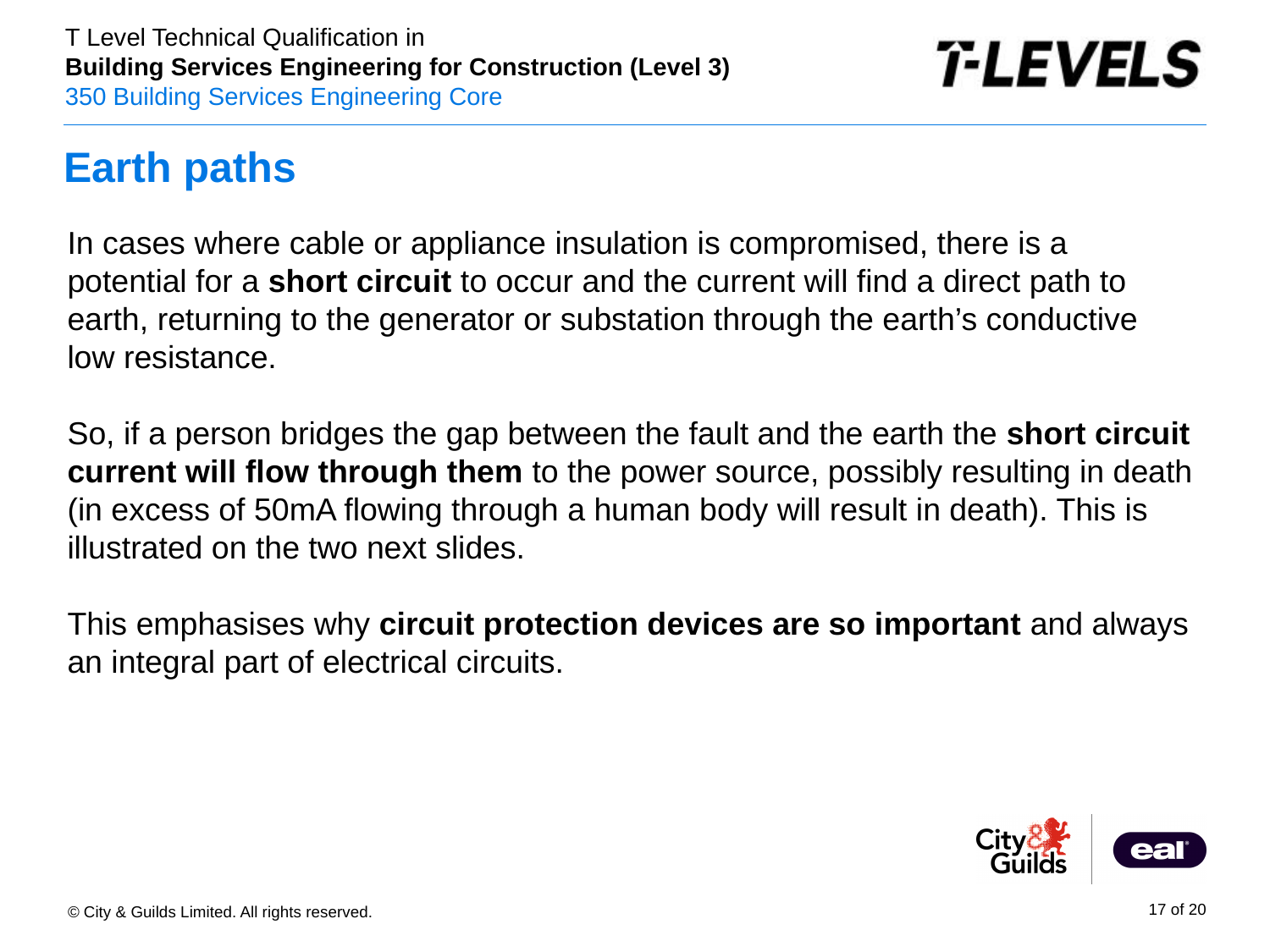

# Earth paths
In cases where cable or appliance insulation is compromised, there is a potential for a short circuit to occur and the current will find a direct path to earth, returning to the generator or substation through the earth’s conductive low resistance.

So, if a person bridges the gap between the fault and the earth the short circuit current will flow through them to the power source, possibly resulting in death (in excess of 50mA flowing through a human body will result in death). This is illustrated on the two next slides.

This emphasises why circuit protection devices are so important and always an integral part of electrical circuits.